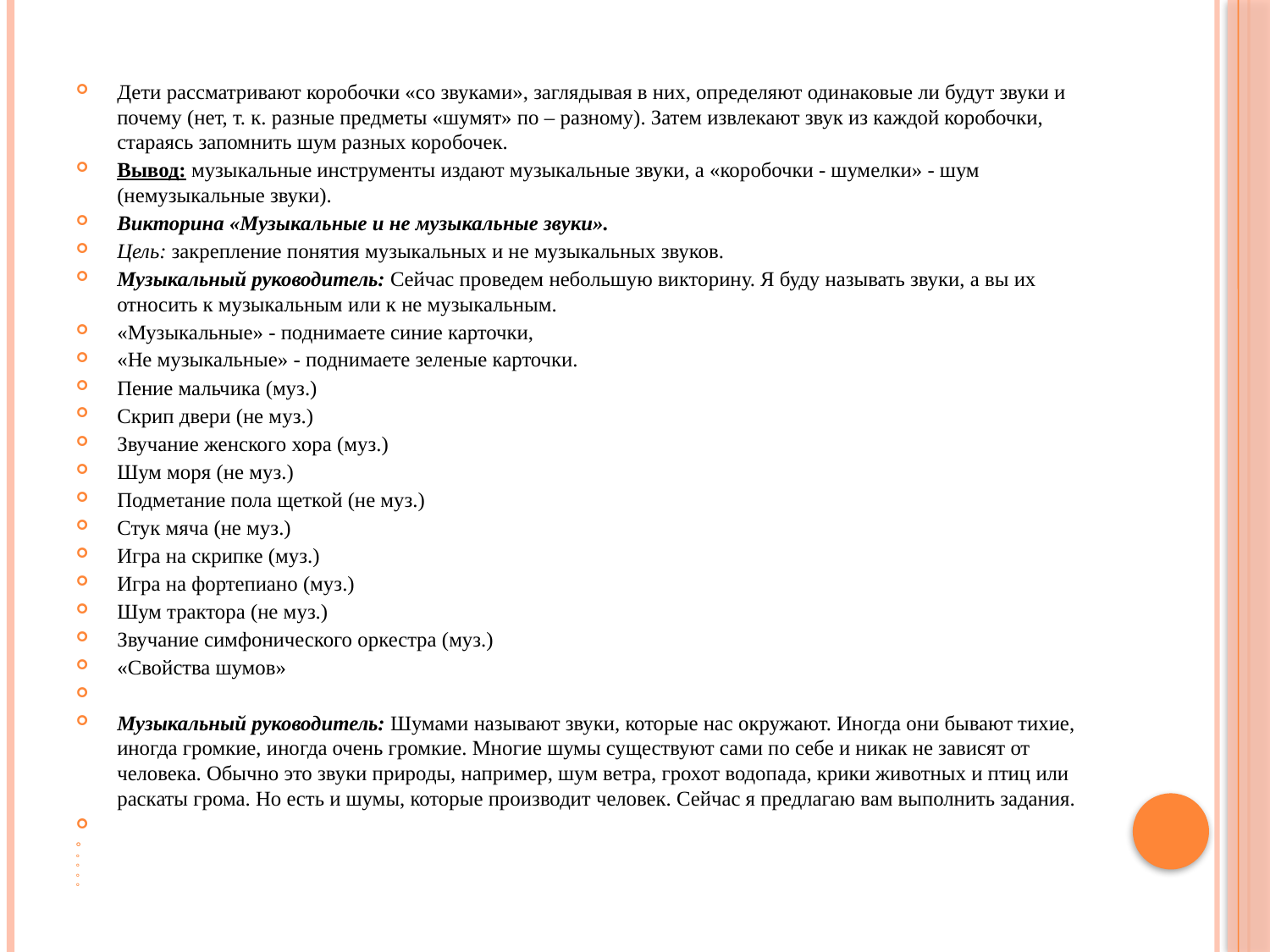

Дети рассматривают коробочки «со звуками», заглядывая в них, определяют одинаковые ли будут звуки и почему (нет, т. к. разные предметы «шумят» по – разному). Затем извлекают звук из каждой коробочки, стараясь запомнить шум разных коробочек.
Вывод: музыкальные инструменты издают музыкальные звуки, а «коробочки - шумелки» - шум (немузыкальные звуки).
Викторина «Музыкальные и не музыкальные звуки».
Цель: закрепление понятия музыкальных и не музыкальных звуков.
Музыкальный руководитель: Сейчас проведем небольшую викторину. Я буду называть звуки, а вы их относить к музыкальным или к не музыкальным.
«Музыкальные» - поднимаете синие карточки,
«Не музыкальные» - поднимаете зеленые карточки.
Пение мальчика (муз.)
Скрип двери (не муз.)
Звучание женского хора (муз.)
Шум моря (не муз.)
Подметание пола щеткой (не муз.)
Стук мяча (не муз.)
Игра на скрипке (муз.)
Игра на фортепиано (муз.)
Шум трактора (не муз.)
Звучание симфонического оркестра (муз.)
«Свойства шумов»

Музыкальный руководитель: Шумами называют звуки, которые нас окружают. Иногда они бывают тихие, иногда громкие, иногда очень громкие. Многие шумы существуют сами по себе и никак не зависят от человека. Обычно это звуки природы, например, шум ветра, грохот водопада, крики животных и птиц или раскаты грома. Но есть и шумы, которые производит человек. Сейчас я предлагаю вам выполнить задания.